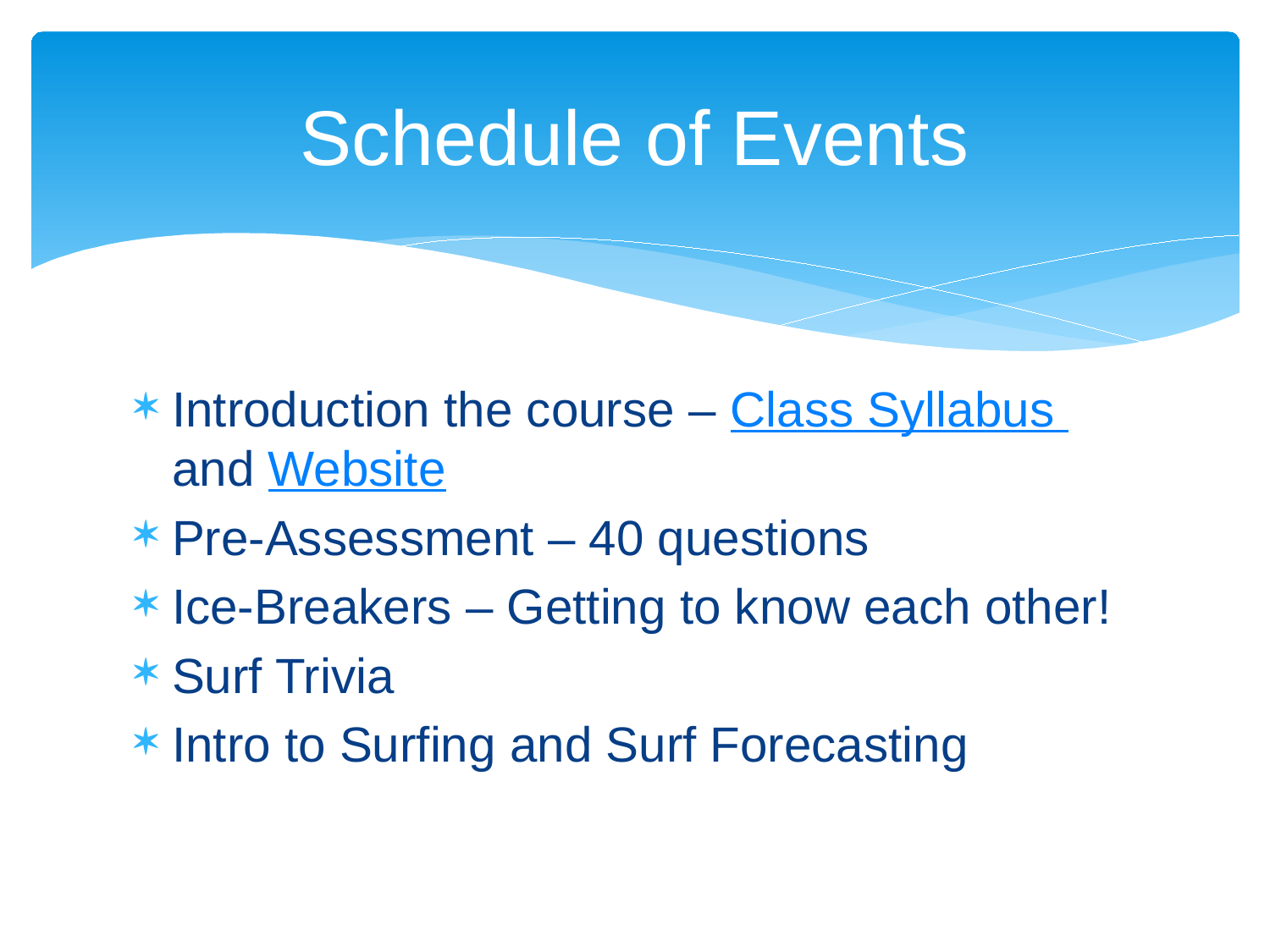

# Schedule of Events
Introduction the course – Class Syllabus and Website
Pre-Assessment – 40 questions
Ice-Breakers – Getting to know each other!
Surf Trivia
Intro to Surfing and Surf Forecasting